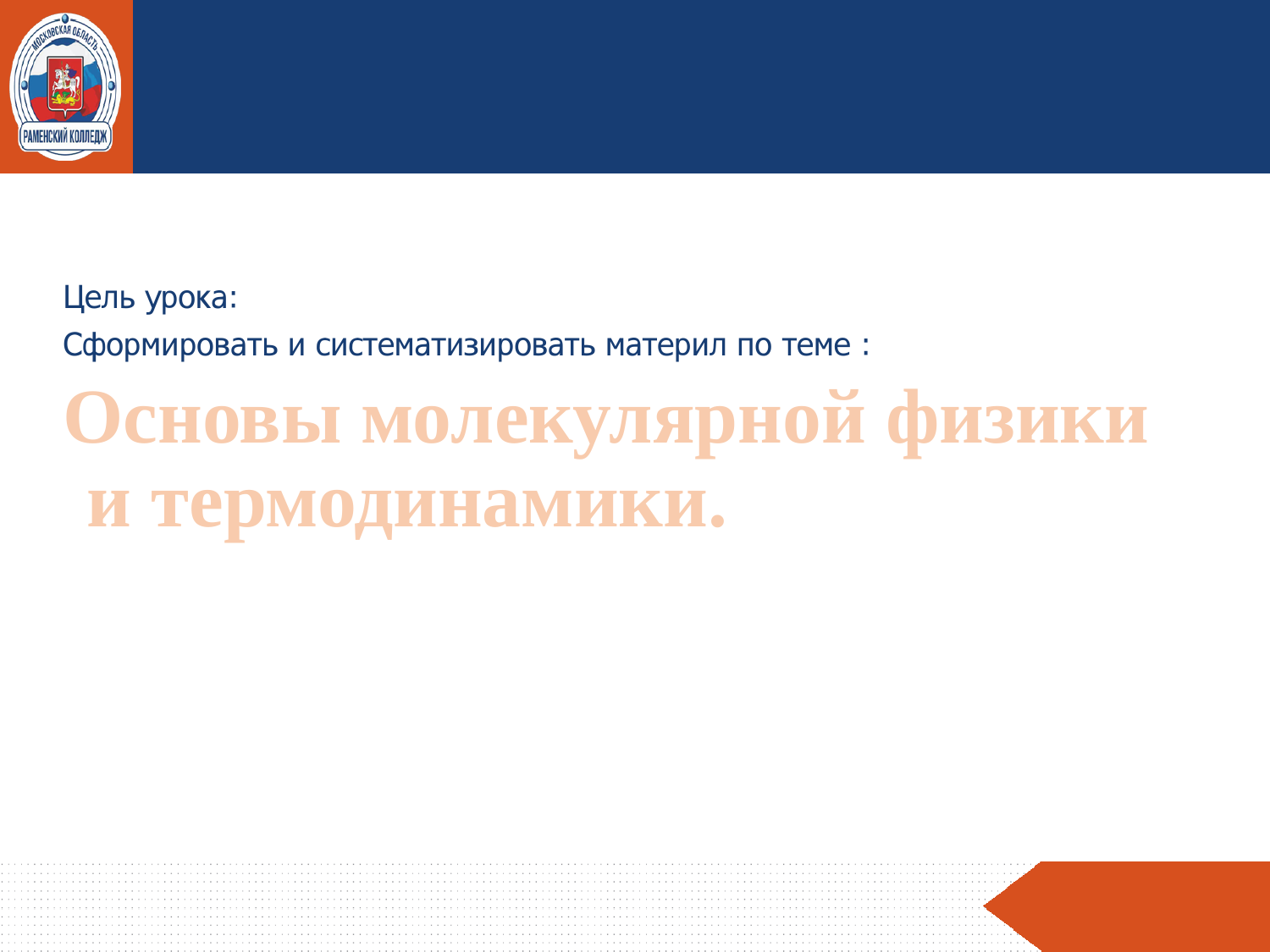

Цель урока:
Сформировать и систематизировать материл по теме :
Основы молекулярной физики и термодинамики.
2